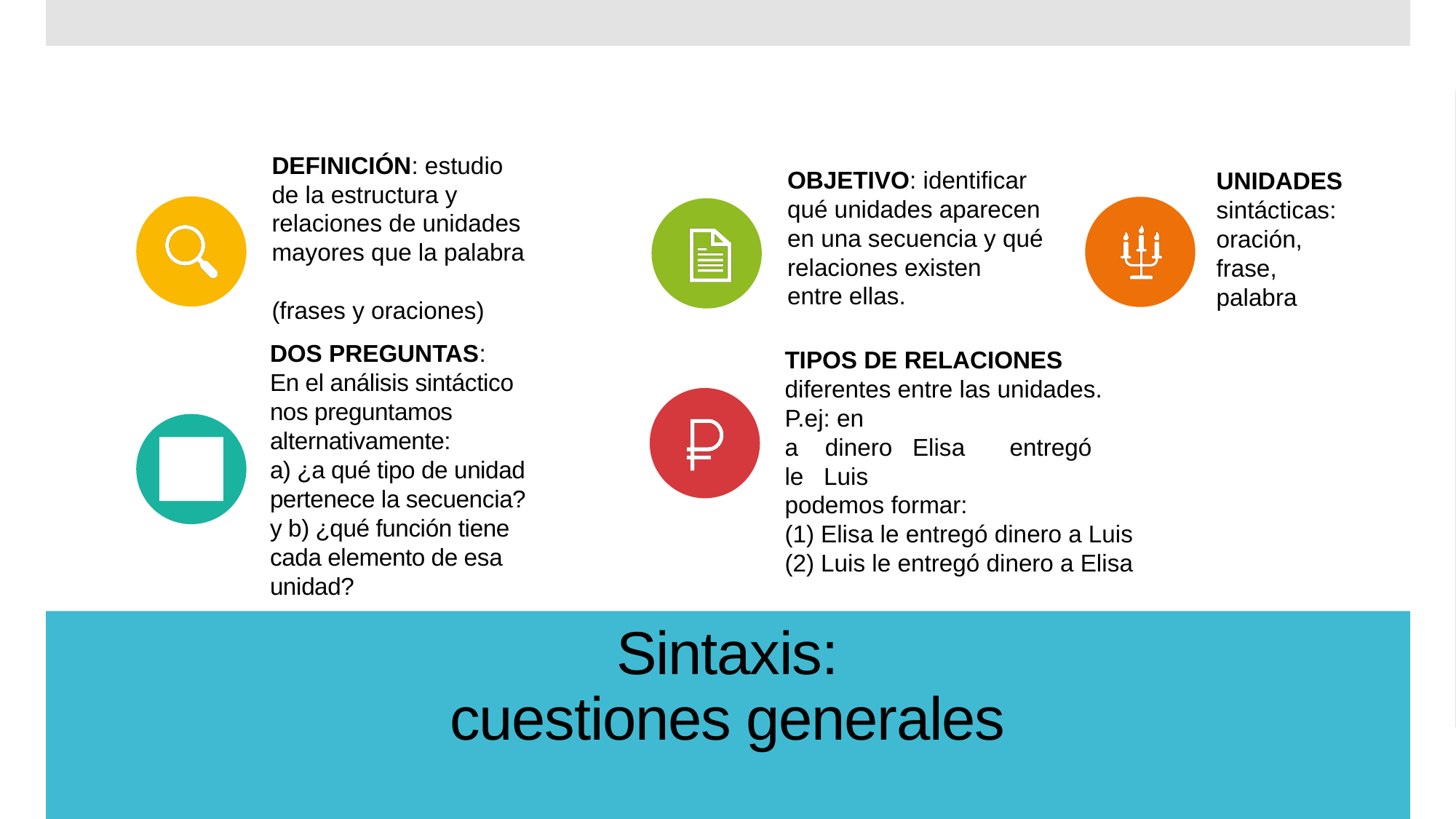

Definición: estudio de la estructura y relaciones de unidades mayores que la palabra
(frases y oraciones)
OBJETIVO: identificar qué unidades aparecen en una secuencia y qué relaciones existen
entre ellas.
UNIDADES sintácticas:
oración,
frase,
palabra
DOS PREGUNTAS:
En el análisis sintáctico nos preguntamos alternativamente:
a) ¿a qué tipo de unidad pertenece la secuencia? y b) ¿qué función tiene cada elemento de esa unidad?
TIPOS DE RELACIONES diferentes entre las unidades.
P.ej: en
a    dinero   Elisa	 entregó	    le   Luis
podemos formar:
(1) Elisa le entregó dinero a Luis
(2) Luis le entregó dinero a Elisa
# Sintaxis: cuestiones generales